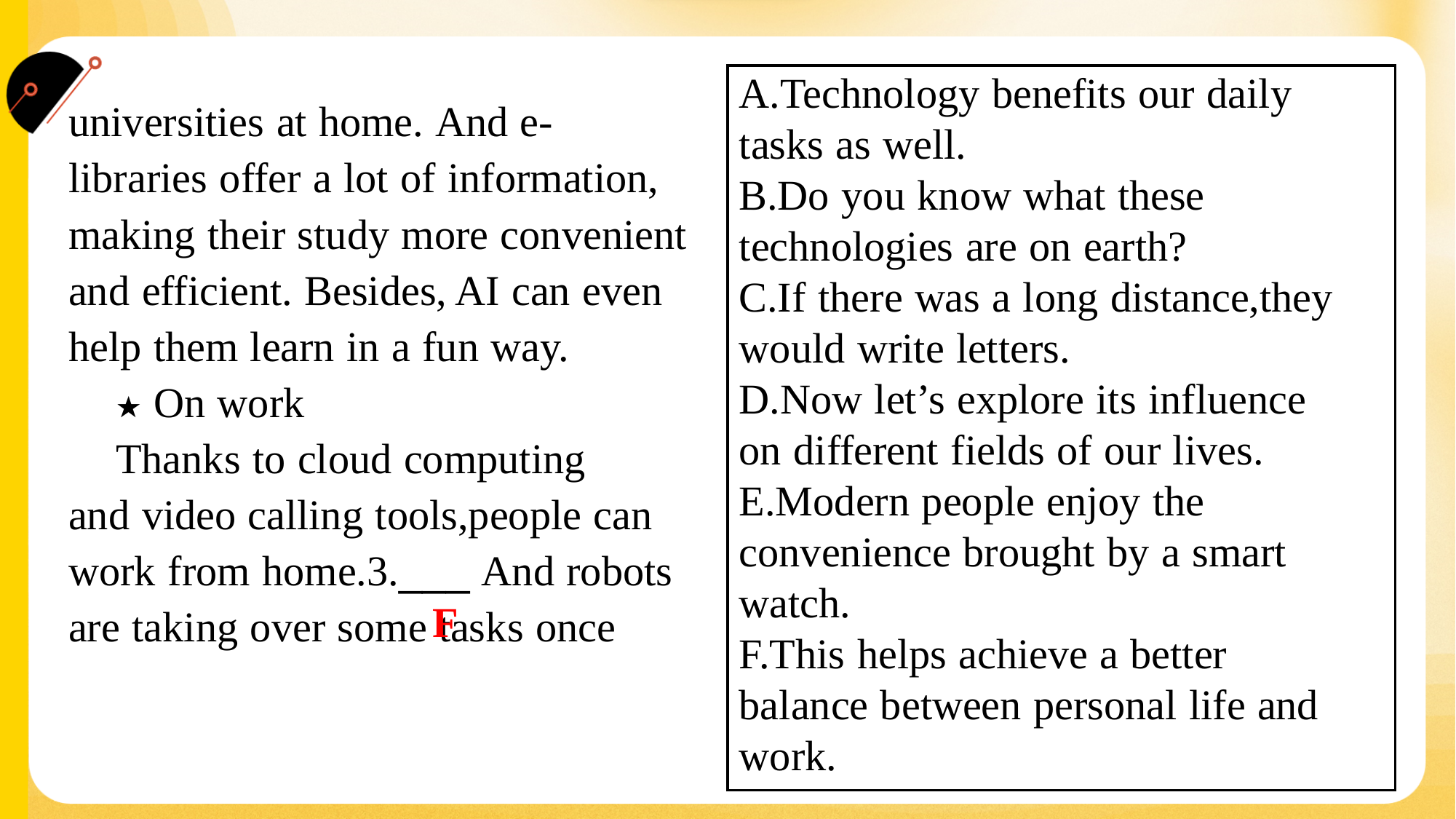

A.Technology benefits our daily
tasks as well.
B.Do you know what these
technologies are on earth?
C.If there was a long distance,they
would write letters.
D.Now let’s explore its influence
on different fields of our lives.
E.Modern people enjoy the
convenience brought by a smart
watch.
F.This helps achieve a better
balance between personal life and
work.
universities at home. And e-
libraries offer a lot of information,
making their study more convenient and efficient. Besides, AI can even help them learn in a fun way.
    ★ On work
    Thanks to cloud computing
and video calling tools,people can
work from home.3.___ And robots
are taking over some tasks once

F